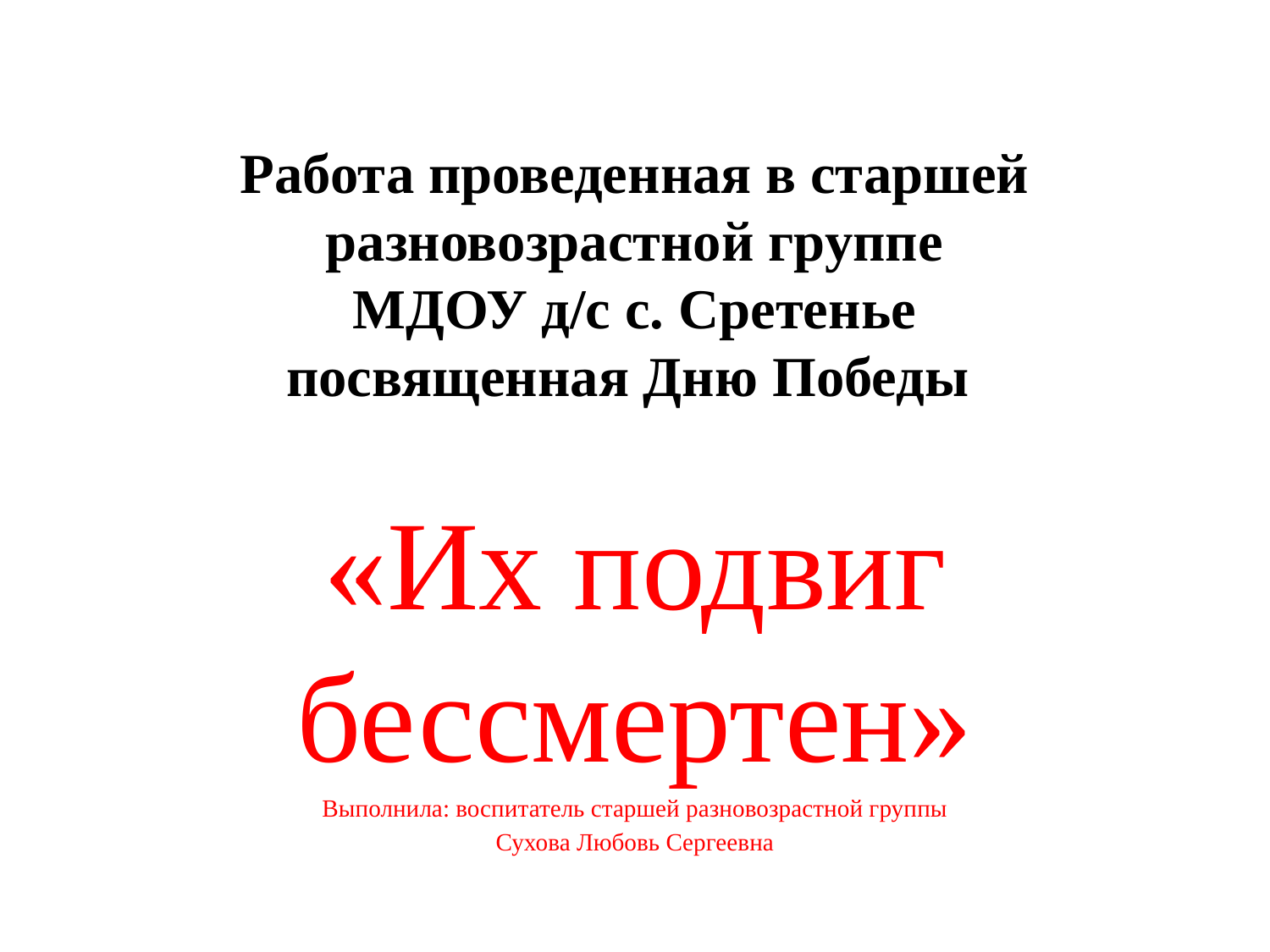

# Работа проведенная в старшей разновозрастной группе МДОУ д/с с. Сретенье посвященная Дню Победы
«Их подвиг бессмертен»
Выполнила: воспитатель старшей разновозрастной группы
Сухова Любовь Сергеевна